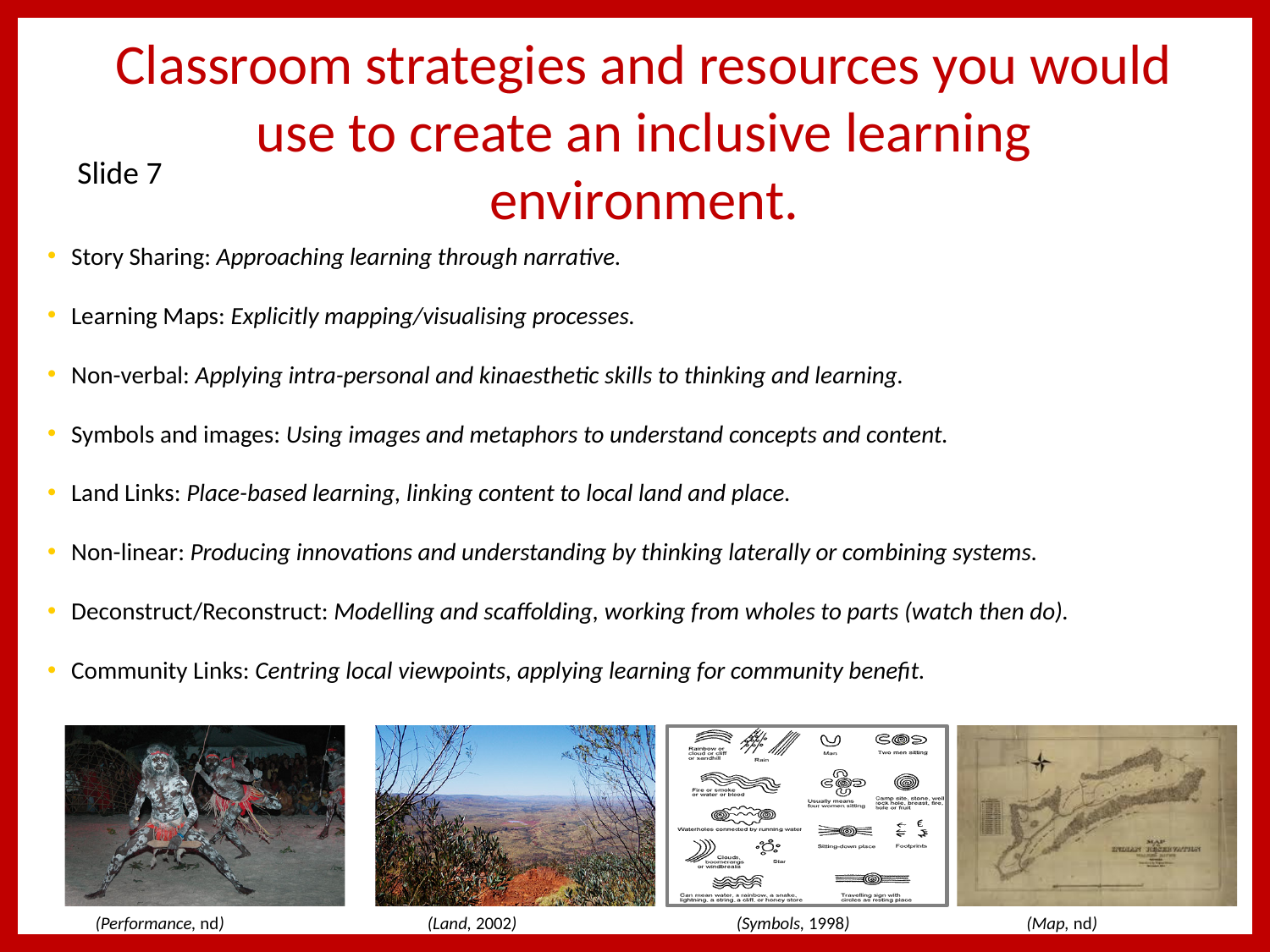

Classroom strategies and resources you would use to create an inclusive learning environment.
Slide 7

Story Sharing: Approaching learning through narrative.
Learning Maps: Explicitly mapping/visualising processes.
Non-verbal: Applying intra-personal and kinaesthetic skills to thinking and learning.

Symbols and images: Using images and metaphors to understand concepts and content.
Land Links: Place-based learning, linking content to local land and place.
Non-linear: Producing innovations and understanding by thinking laterally or combining systems.
Deconstruct/Reconstruct: Modelling and scaffolding, working from wholes to parts (watch then do).
Community Links: Centring local viewpoints, applying learning for community benefit.

(Performance, nd)
(Land, 2002)
(Symbols, 1998)
(Map, nd)